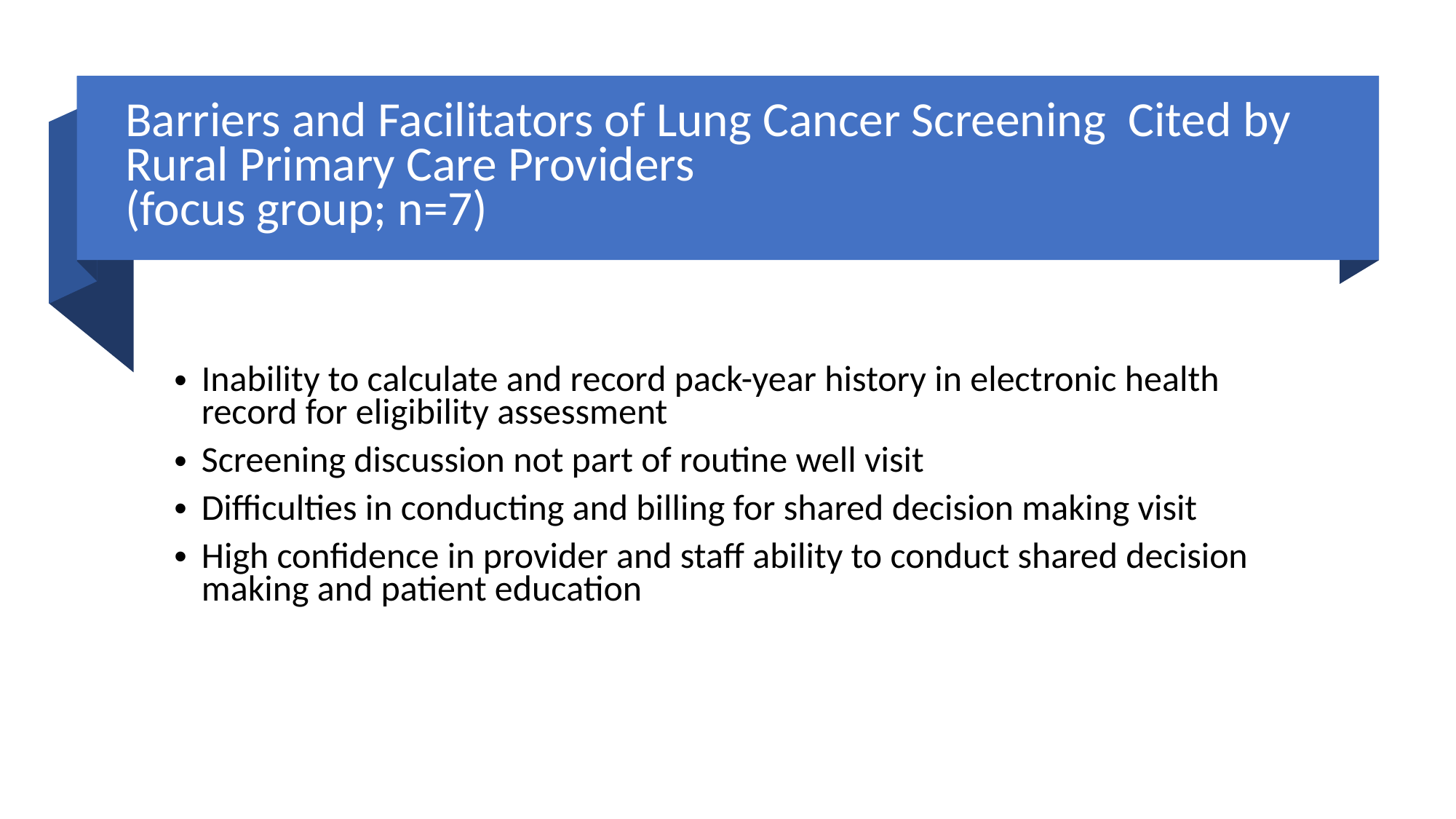

# Barriers and Facilitators of Lung Cancer Screening  Cited by Rural Primary Care Providers (focus group; n=7)

Inability to calculate and record pack-year history in electronic health record for eligibility assessment
Screening discussion not part of routine well visit
Difficulties in conducting and billing for shared decision making visit
High confidence in provider and staff ability to conduct shared decision making and patient education